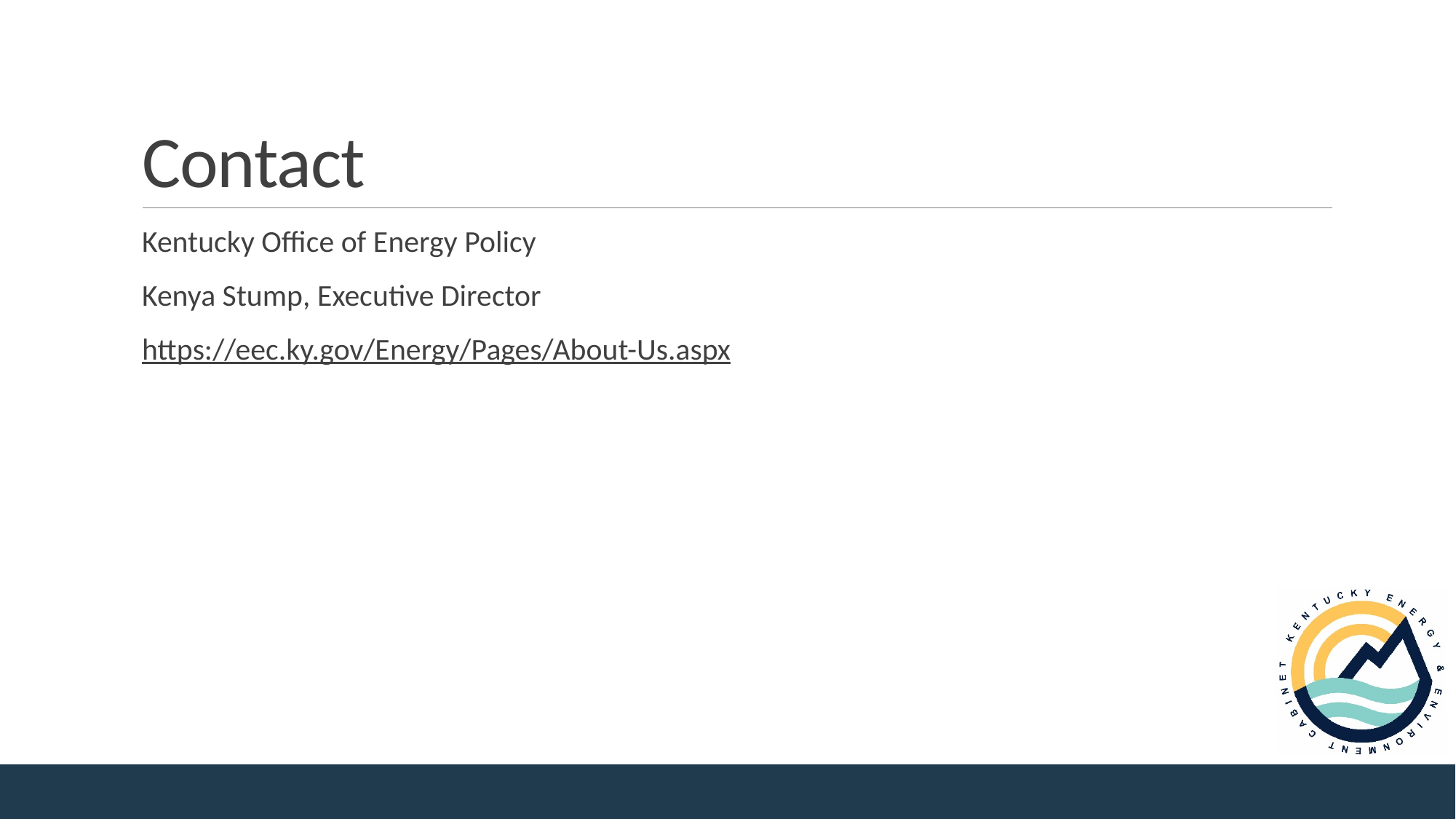

# Contact
Kentucky Office of Energy Policy
Kenya Stump, Executive Director
https://eec.ky.gov/Energy/Pages/About-Us.aspx